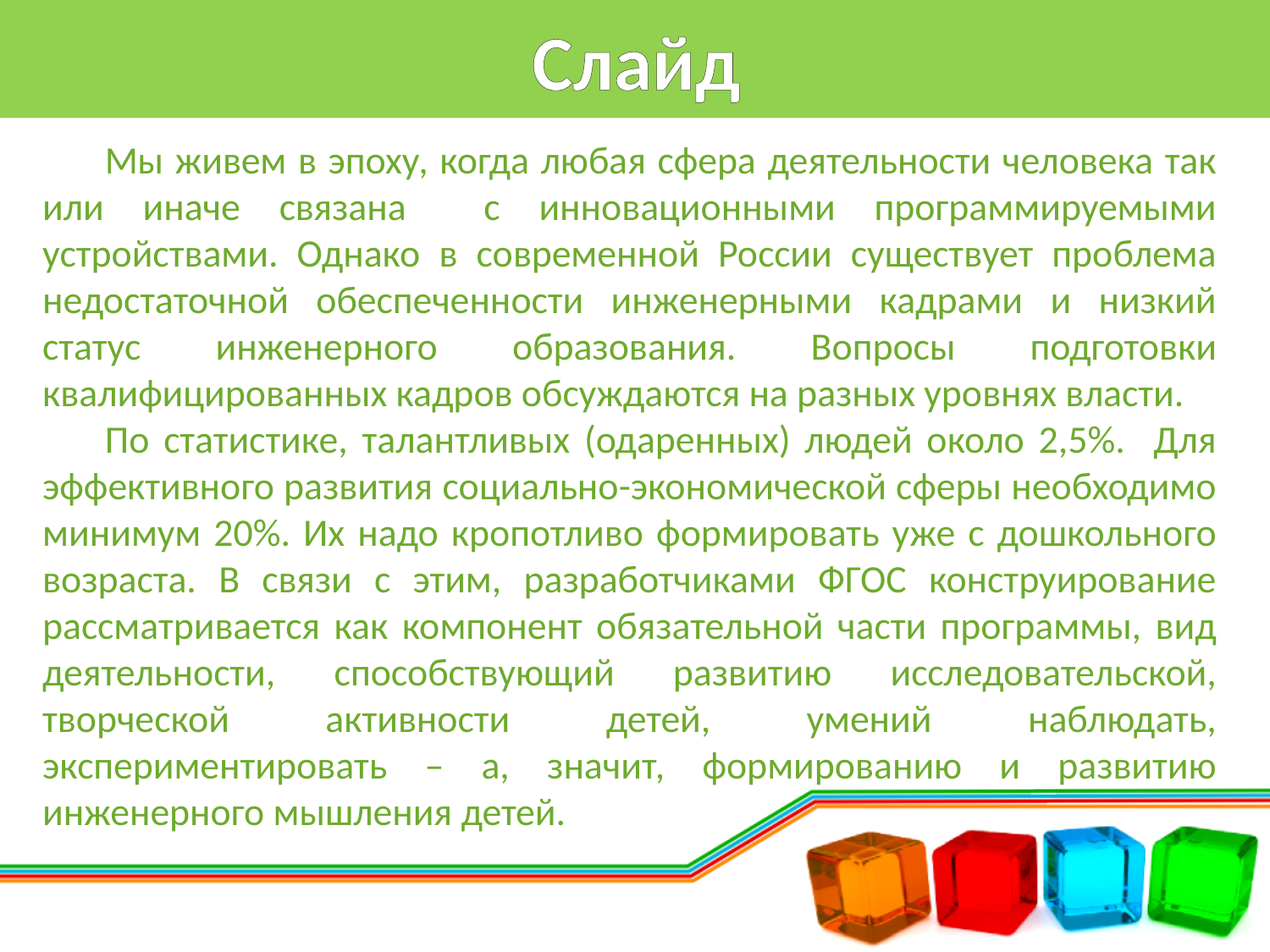

# Слайд
Мы живем в эпоху, когда любая сфера деятельности человека так или иначе связана  с инновационными программируемыми устройствами. Однако в современной России существует проблема недостаточной обеспеченности инженерными кадрами и низкий статус инженерного образования. Вопросы подготовки квалифицированных кадров обсуждаются на разных уровнях власти.
По статистике, талантливых (одаренных) людей около 2,5%.  Для эффективного развития социально-экономической сферы необходимо минимум 20%. Их надо кропотливо формировать уже с дошкольного возраста. В связи с этим, разработчиками ФГОС конструирование рассматривается как компонент обязательной части программы, вид деятельности, способствующий развитию исследовательской, творческой активности детей, умений наблюдать, экспериментировать – а, значит, формированию и развитию инженерного мышления детей.